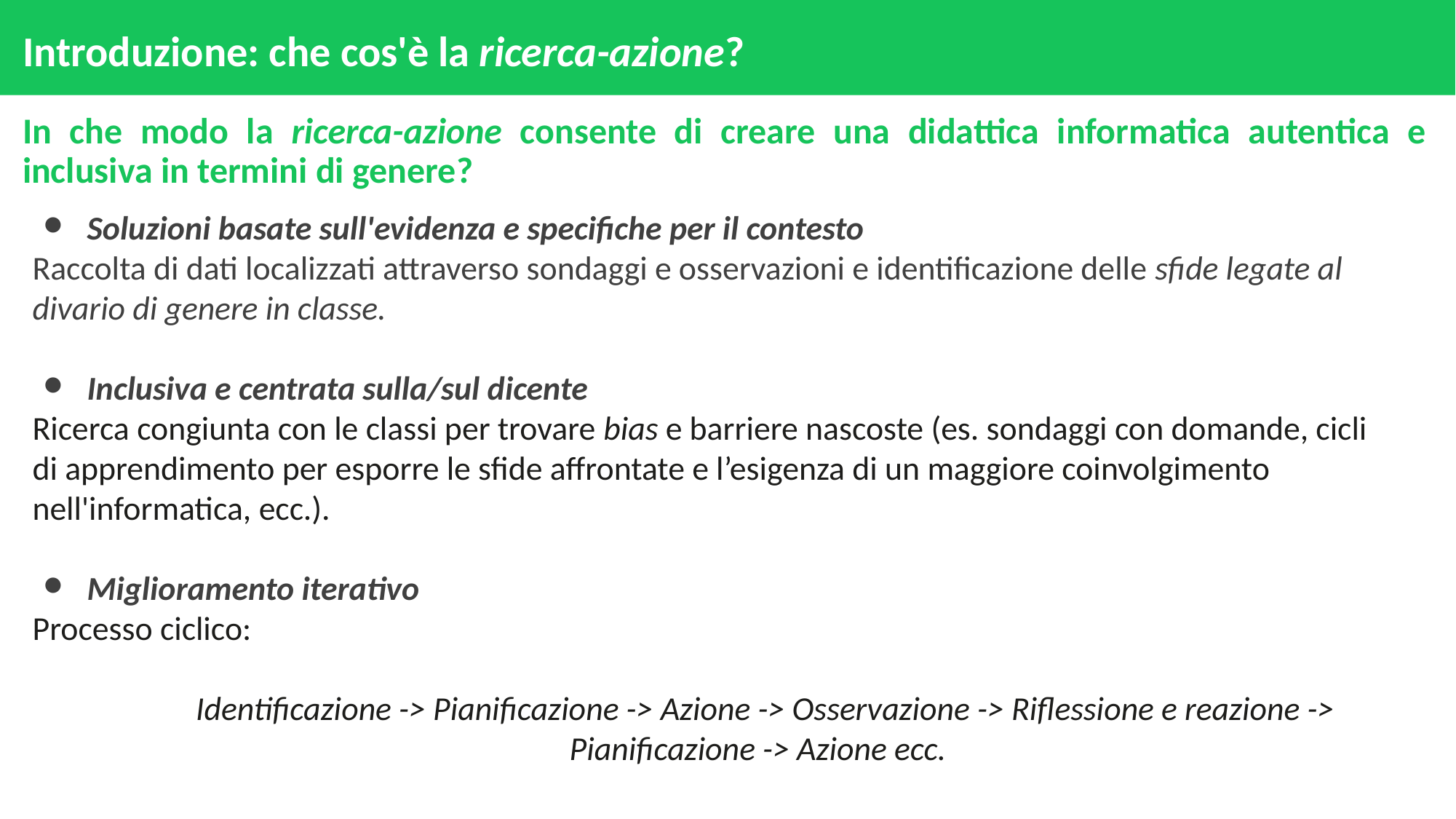

# Introduzione: che cos'è la ricerca-azione?
In che modo la ricerca-azione consente di creare una didattica informatica autentica e inclusiva in termini di genere?
Soluzioni basate sull'evidenza e specifiche per il contesto
Raccolta di dati localizzati attraverso sondaggi e osservazioni e identificazione delle sfide legate al divario di genere in classe.

Inclusiva e centrata sulla/sul dicente
Ricerca congiunta con le classi per trovare bias e barriere nascoste (es. sondaggi con domande, cicli di apprendimento per esporre le sfide affrontate e l’esigenza di un maggiore coinvolgimento nell'informatica, ecc.).

Miglioramento iterativo
Processo ciclico:

 Identificazione -> Pianificazione -> Azione -> Osservazione -> Riflessione e reazione -> Pianificazione -> Azione ecc.